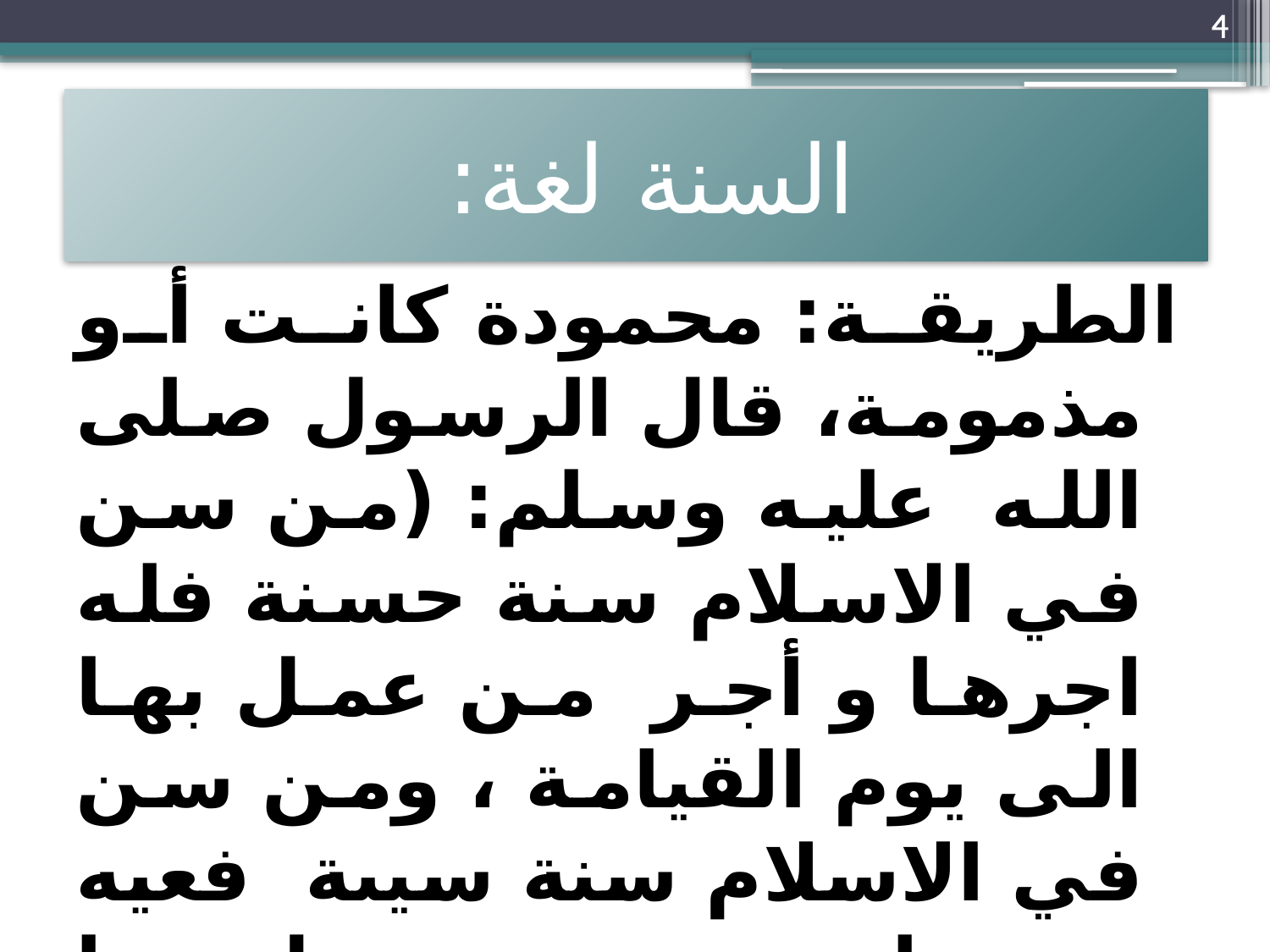

4
وفاء بنت محمد العيسى
# السنة لغة:
الطريقة: محمودة كانت أو مذمومة، قال الرسول صلى الله  عليه وسلم: (من سن في الاسلام سنة حسنة فله اجرها و أجر  من عمل بها الى يوم القيامة ، ومن سن في الاسلام سنة سيىة  فعيه وزرها و وزر من عمل بها الى يوم القيامة ).